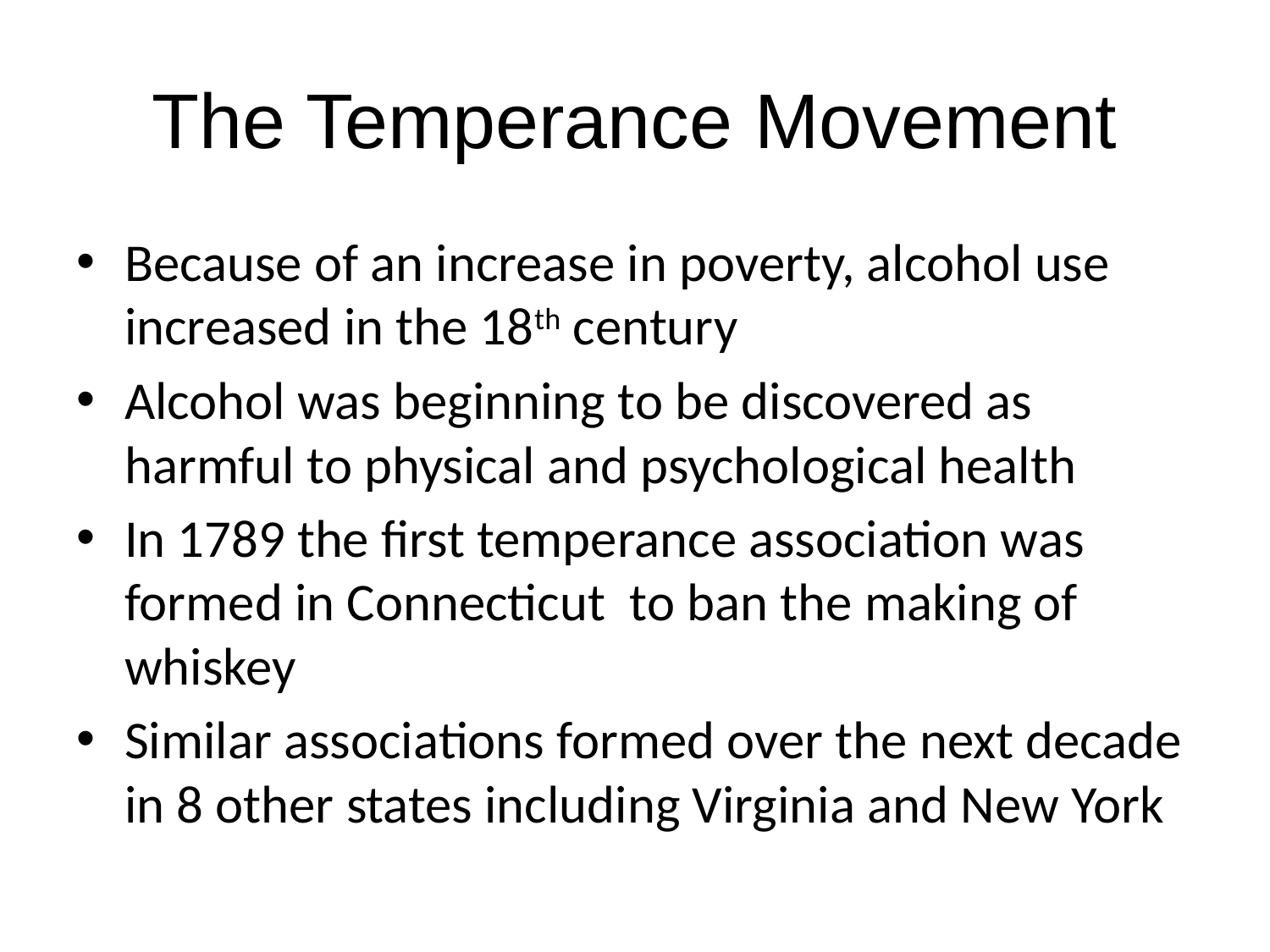

# The Temperance Movement
Because of an increase in poverty, alcohol use increased in the 18th century
Alcohol was beginning to be discovered as harmful to physical and psychological health
In 1789 the first temperance association was formed in Connecticut  to ban the making of whiskey
Similar associations formed over the next decade in 8 other states including Virginia and New York